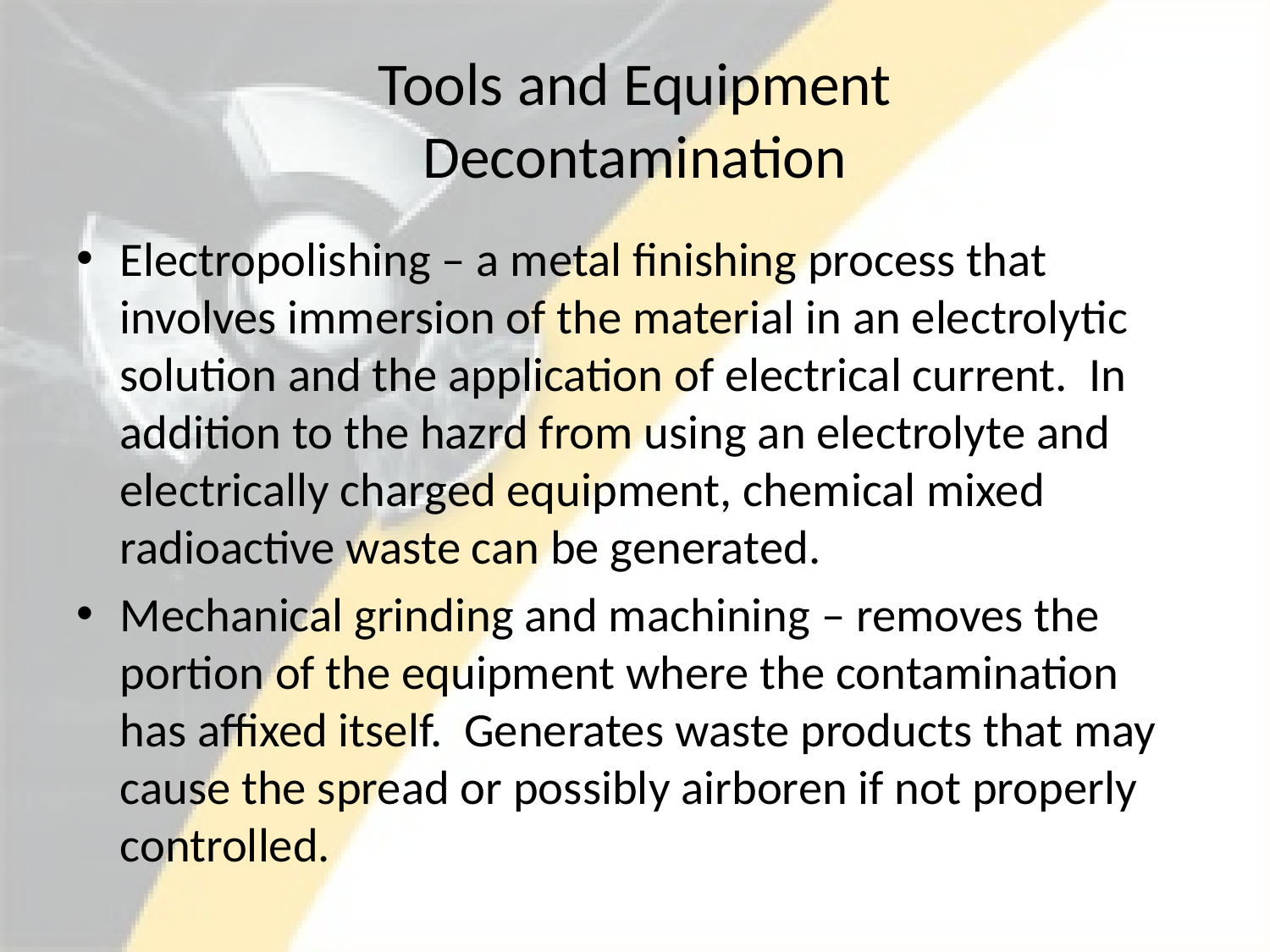

# Tools and Equipment Decontamination
Electropolishing – a metal finishing process that involves immersion of the material in an electrolytic solution and the application of electrical current.  In addition to the hazrd from using an electrolyte and electrically charged equipment, chemical mixed radioactive waste can be generated.
Mechanical grinding and machining – removes the portion of the equipment where the contamination has affixed itself.  Generates waste products that may cause the spread or possibly airboren if not properly controlled.